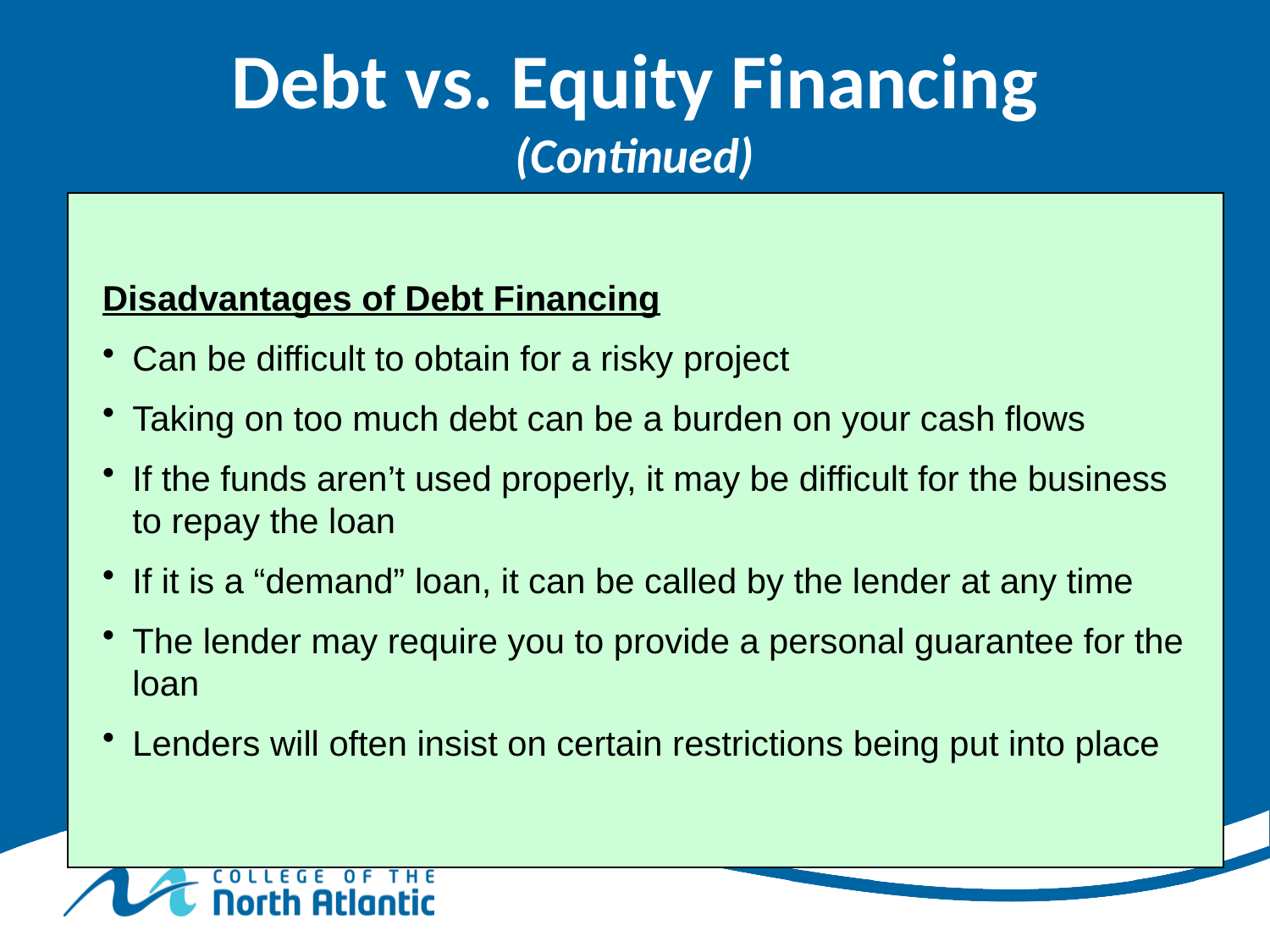

# Debt vs. Equity Financing (Continued)

Disadvantages of Debt Financing
Can be difficult to obtain for a risky project
Taking on too much debt can be a burden on your cash flows
If the funds aren’t used properly, it may be difficult for the business to repay the loan
If it is a “demand” loan, it can be called by the lender at any time
The lender may require you to provide a personal guarantee for the loan
Lenders will often insist on certain restrictions being put into place